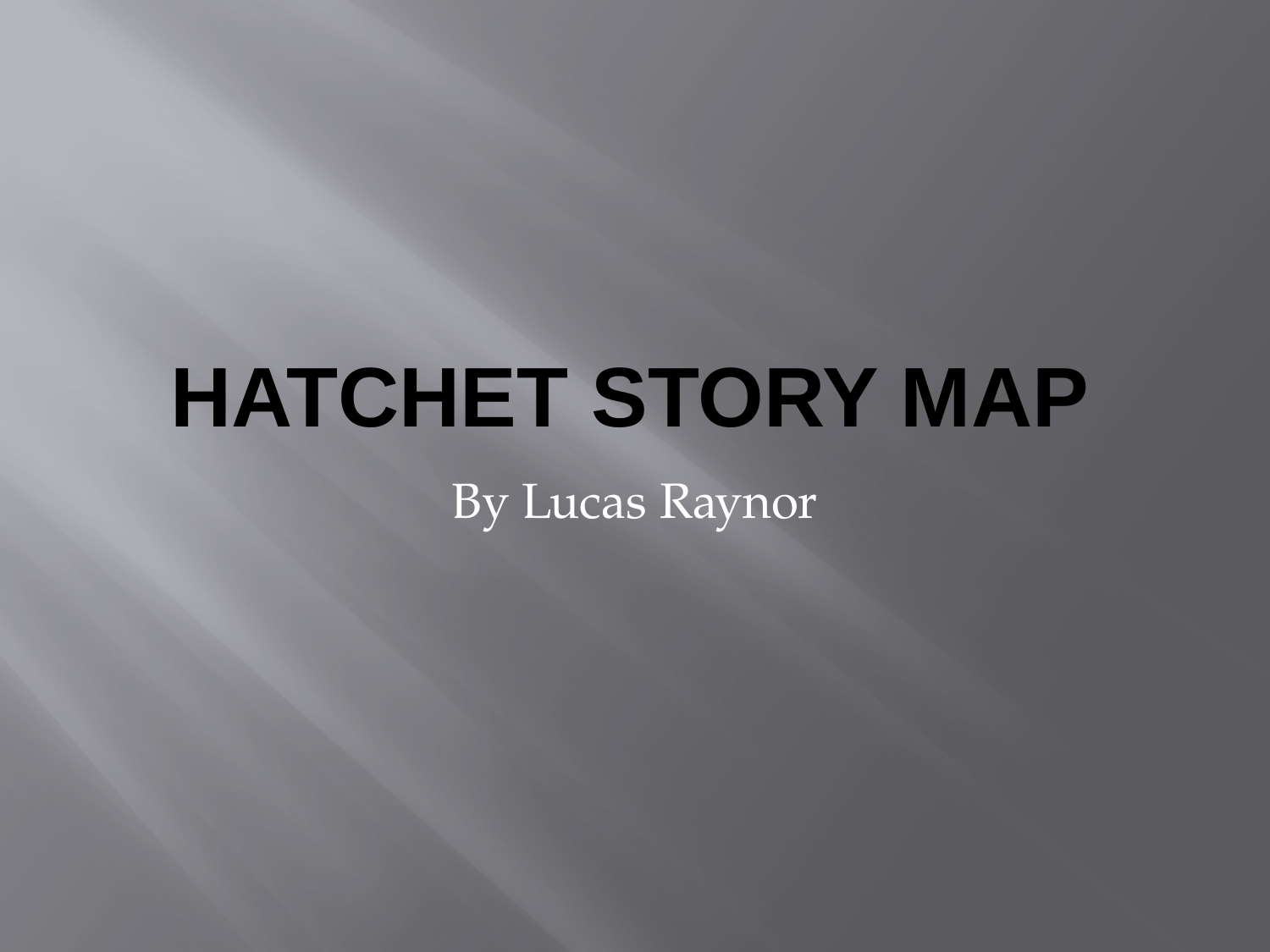

# Hatchet story map
By Lucas Raynor